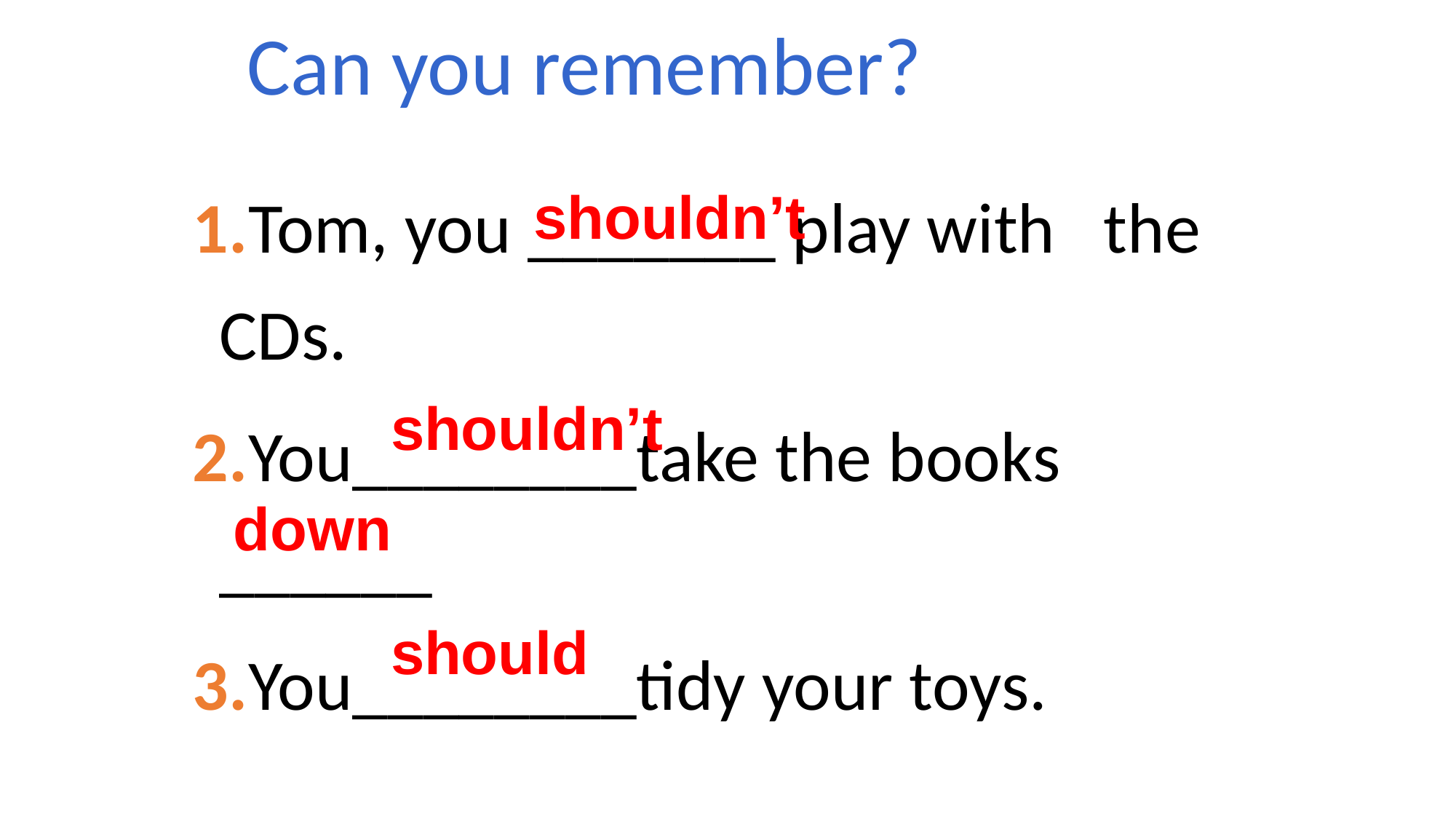

# Can you remember?
1.Tom, you _______ play with   the CDs.
2.You________take the books ______
3.You________tidy your toys.
shouldn’t
shouldn’t
down
should